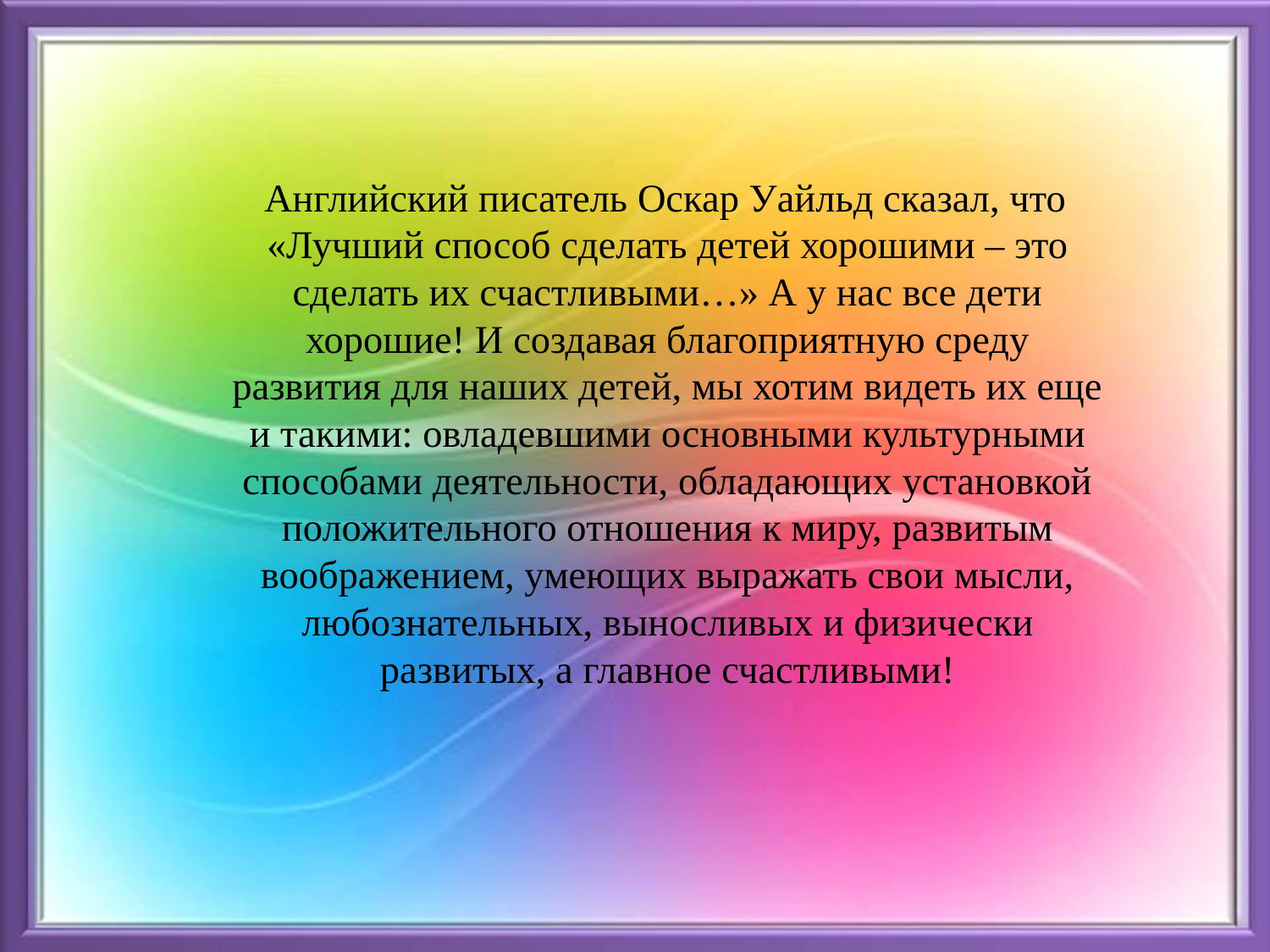

Английский писатель Оскар Уайльд сказал, что «Лучший способ сделать детей хорошими – это сделать их счастливыми…» А у нас все дети хорошие! И создавая благоприятную среду развития для наших детей, мы хотим видеть их еще и такими: овладевшими основными культурными способами деятельности, обладающих установкой положительного отношения к миру, развитым воображением, умеющих выражать свои мысли, любознательных, выносливых и физически развитых, а главное счастливыми!